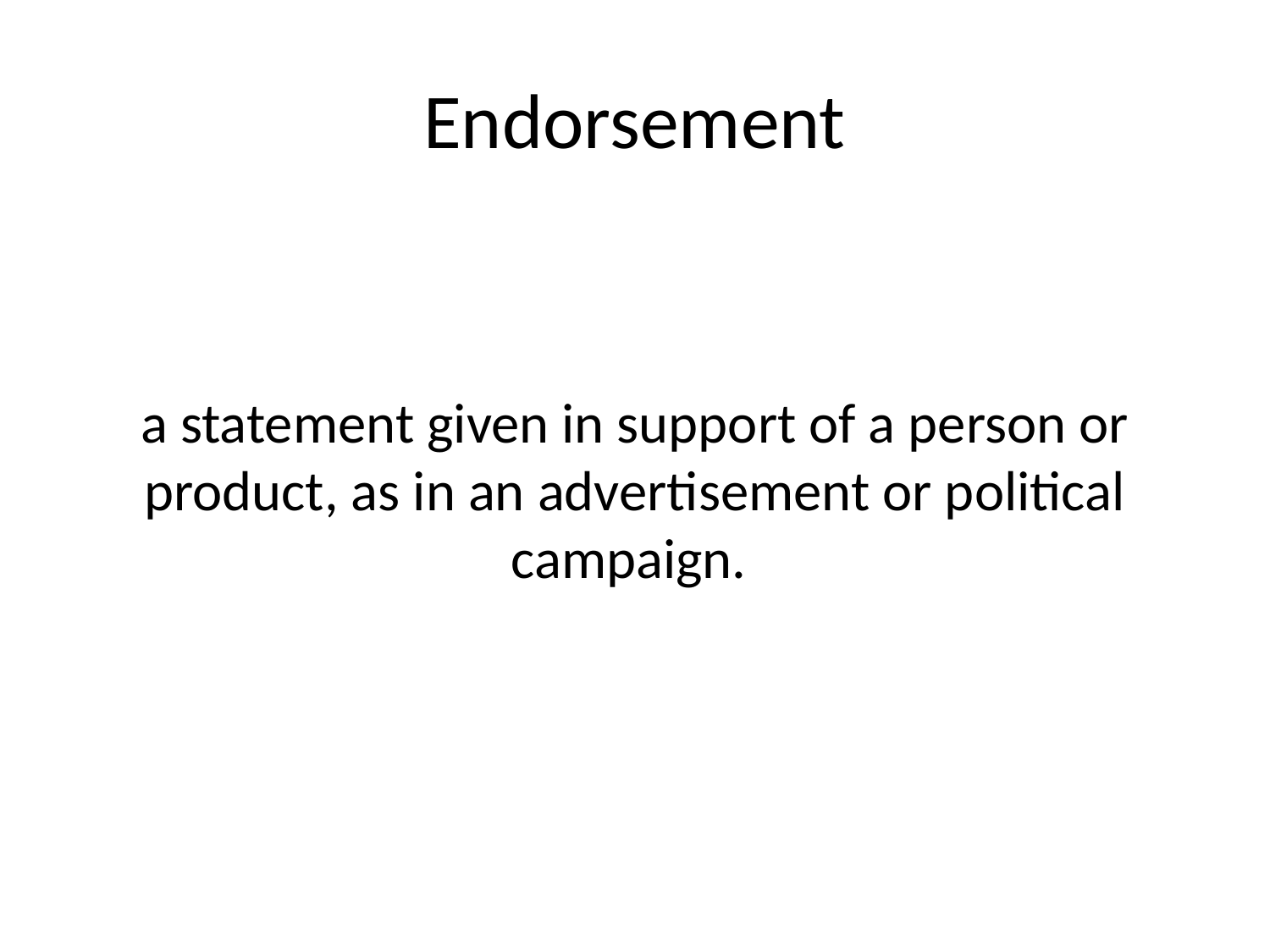

# Endorsement

a statement given in support of a person or product, as in an advertisement or political campaign.